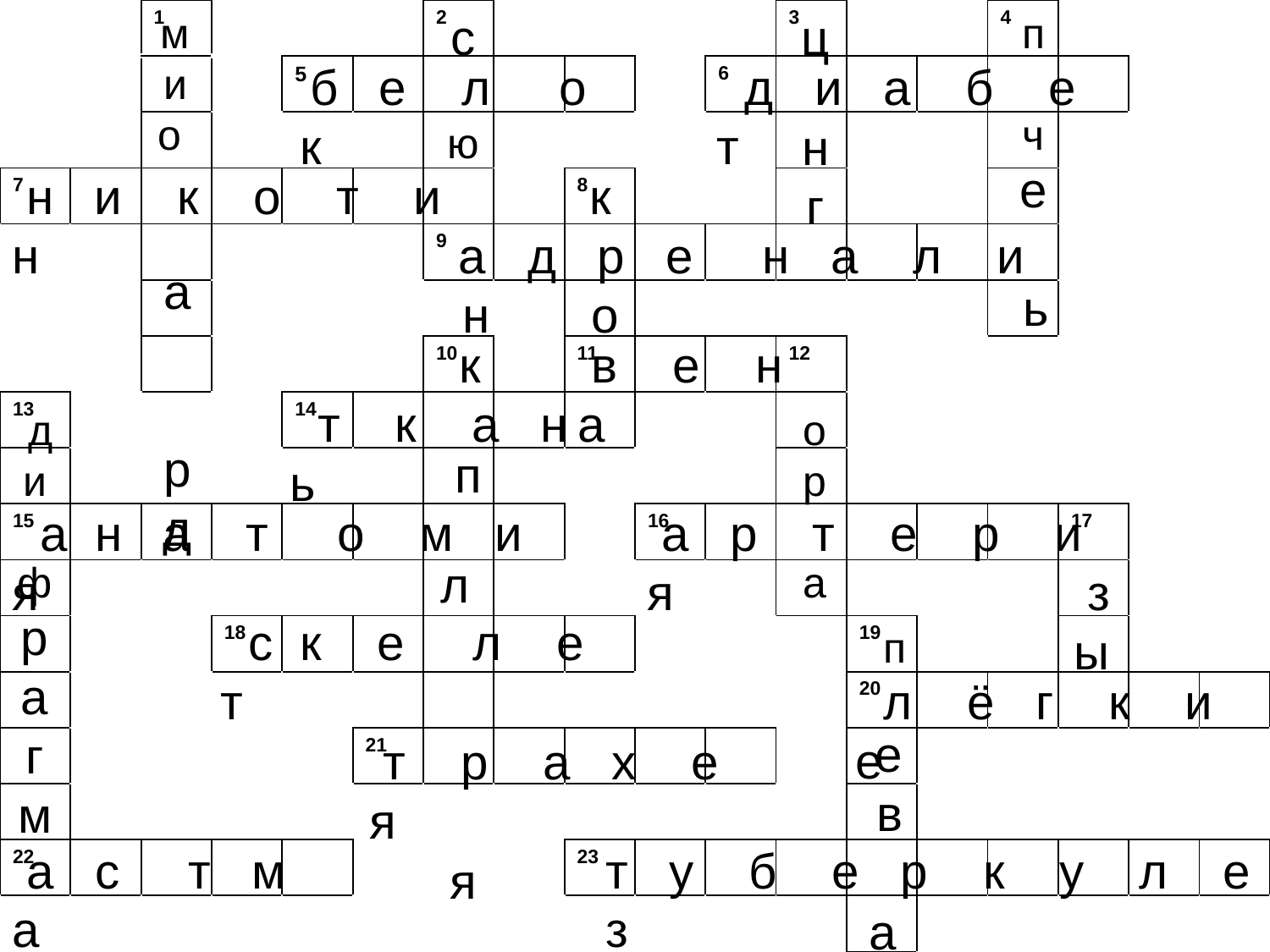

|  |  | 1 |  |  |  | 2 |  |  |  |  | 3 |  |  | 4 |  |  |  |
| --- | --- | --- | --- | --- | --- | --- | --- | --- | --- | --- | --- | --- | --- | --- | --- | --- | --- |
|  |  |  |  | 5 |  |  |  |  |  | 6 |  |  |  |  |  |  |  |
|  |  |  |  |  |  |  |  |  |  |  |  |  |  |  |  |  |  |
| 7 |  |  |  |  |  |  |  | 8 |  |  |  |  |  |  |  |  |  |
|  |  |  |  |  |  | 9 |  |  |  |  |  |  |  |  |  |  |  |
|  |  |  |  |  |  |  |  |  |  |  |  |  |  |  |  |  |  |
|  |  |  |  |  |  | 10 |  | 11 |  |  | 12 |  |  |  |  |  |  |
| 13 |  |  |  | 14 |  |  |  |  |  |  |  |  |  |  |  |  |  |
|  |  |  |  |  |  |  |  |  |  |  |  |  |  |  |  |  |  |
| 15 |  |  |  |  |  |  |  |  | 16 |  |  |  |  |  | 17 |  |  |
|  |  |  |  |  |  |  |  |  |  |  |  |  |  |  |  |  |  |
|  |  |  | 18 |  |  |  |  |  |  |  |  | 19 |  |  |  |  |  |
|  |  |  |  |  |  |  |  |  |  |  |  | 20 |  |  |  |  |  |
|  |  |  |  |  | 21 |  |  |  |  |  |  |  |  |  |  |  |  |
|  |  |  |  |  |  |  |  |  |  |  |  |  |  |  |  |  |  |
| 22 |  |  |  |  |  |  |  | 23 |  |  |  |  |  |  |  |  |  |
|  |  |  |  |  |  |  |  |  |  |  |  |  |  |  |  |  |  |
  м
  и
  о

  а
  р
  д
  с

  ю
  ц

  н
  г
  п

  ч
  е

  ь
 б   е    л     о   к
  д   и   а    б    е   т
 н   и    к    о    т    и    н
 к

 о
 а   д   р   е     н   а    л    и    н
  к

  п

 л

 я
 в    е    н   а
  т    к    а   н   ь
 д
и

ф
р
а
г
м
 о
 р

 а
  а  н   а    т     о    м   и   я
 а   р    т    е    р    и   я
 з
ы
  с  к    е     л    е   т
  п

 е
 в

а
  л    ё   г    к    и   е
 т    р    а   х    е   я
 а   с     т   м   а
  т   у    б    е   р    к    у    л    е   з